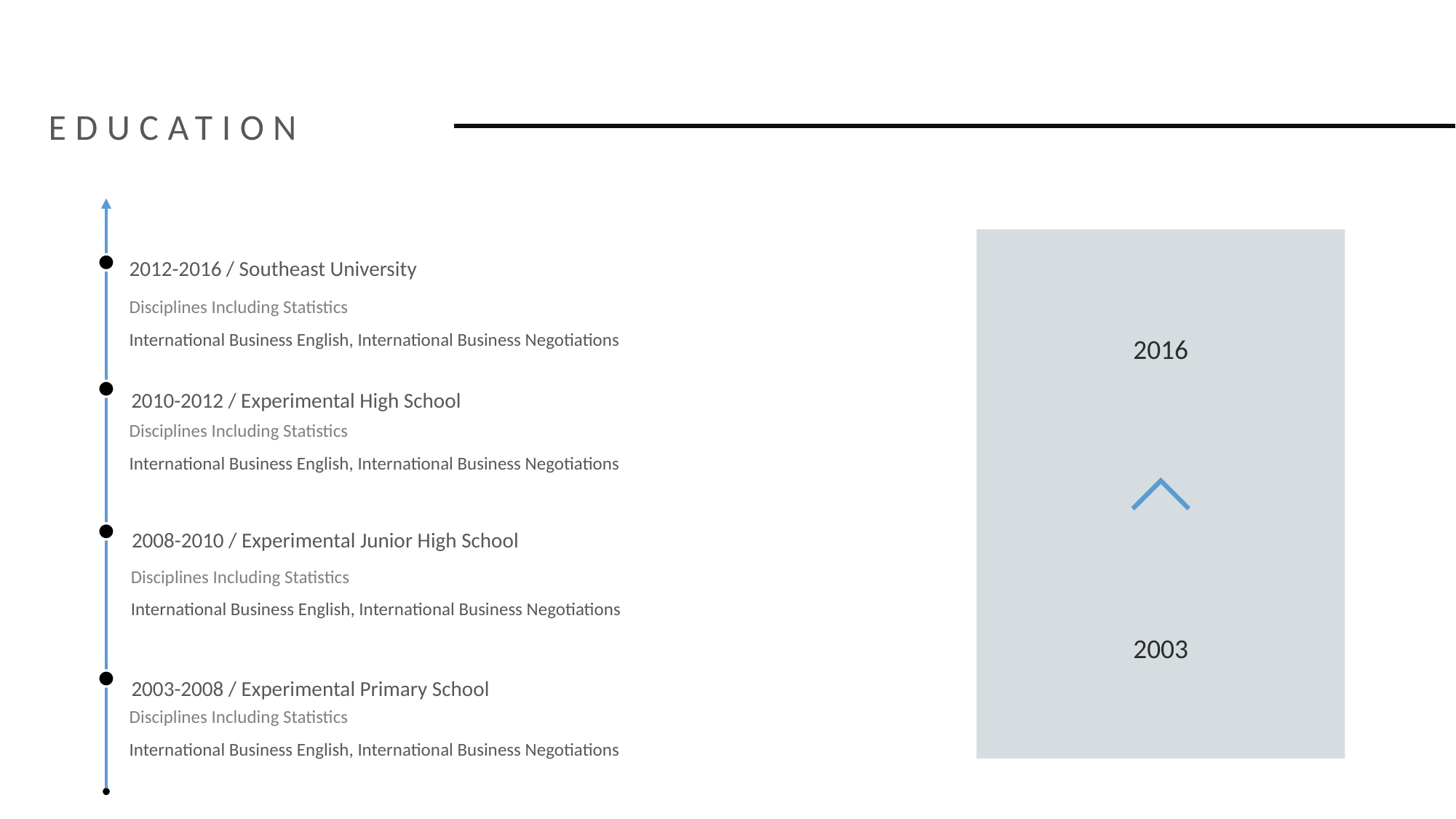

EDUCATION

2012-2016 / Southeast University

Disciplines Including Statistics
International Business English, International Business Negotiations
2016
2010-2012 / Experimental High School

Disciplines Including Statistics
International Business English, International Business Negotiations
2008-2010 / Experimental Junior High School

Disciplines Including Statistics
International Business English, International Business Negotiations
2003
2003-2008 / Experimental Primary School

Disciplines Including Statistics
International Business English, International Business Negotiations